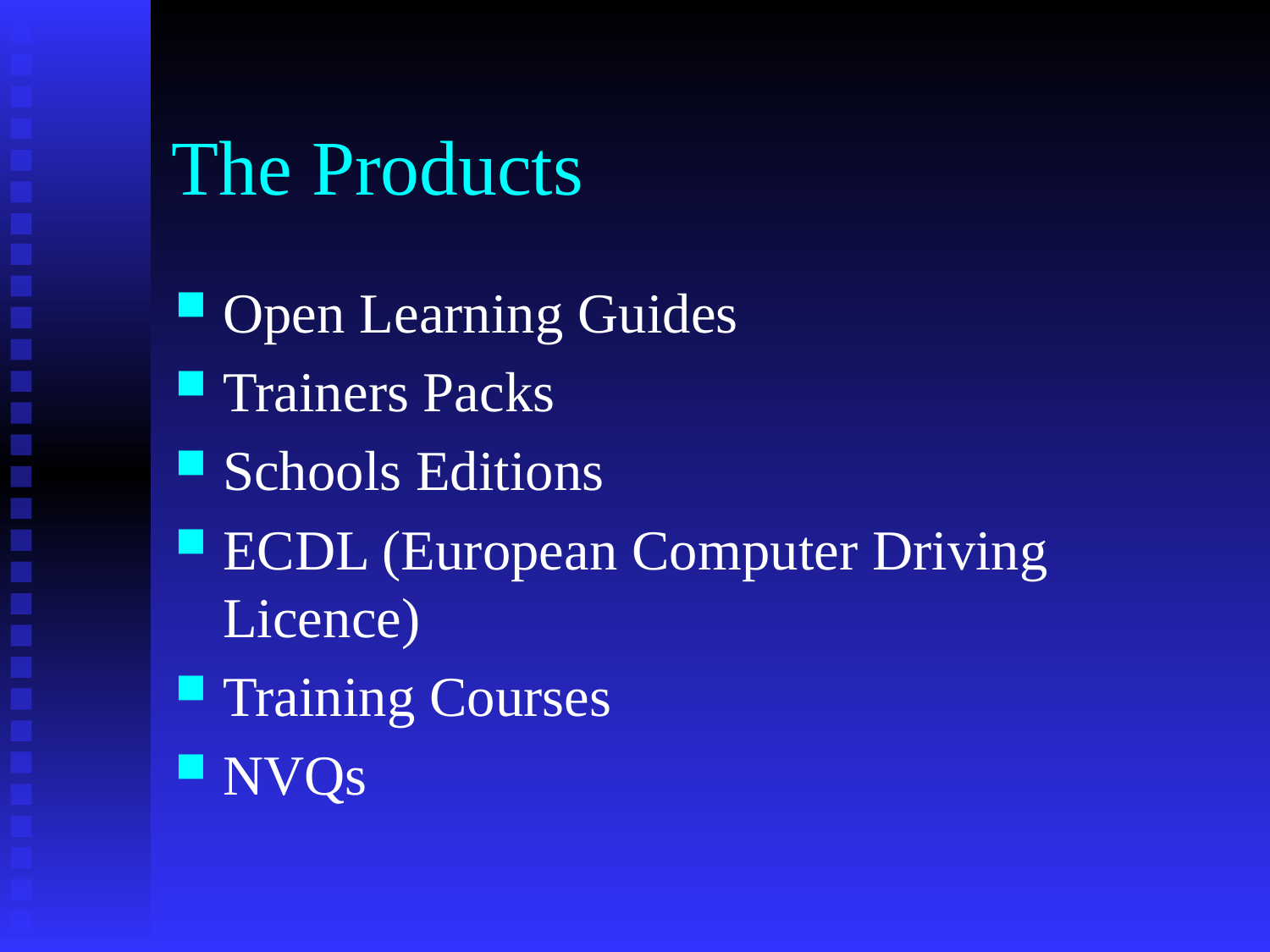

# The Products
Open Learning Guides
Trainers Packs
Schools Editions
ECDL (European Computer Driving Licence)
Training Courses
NVQs